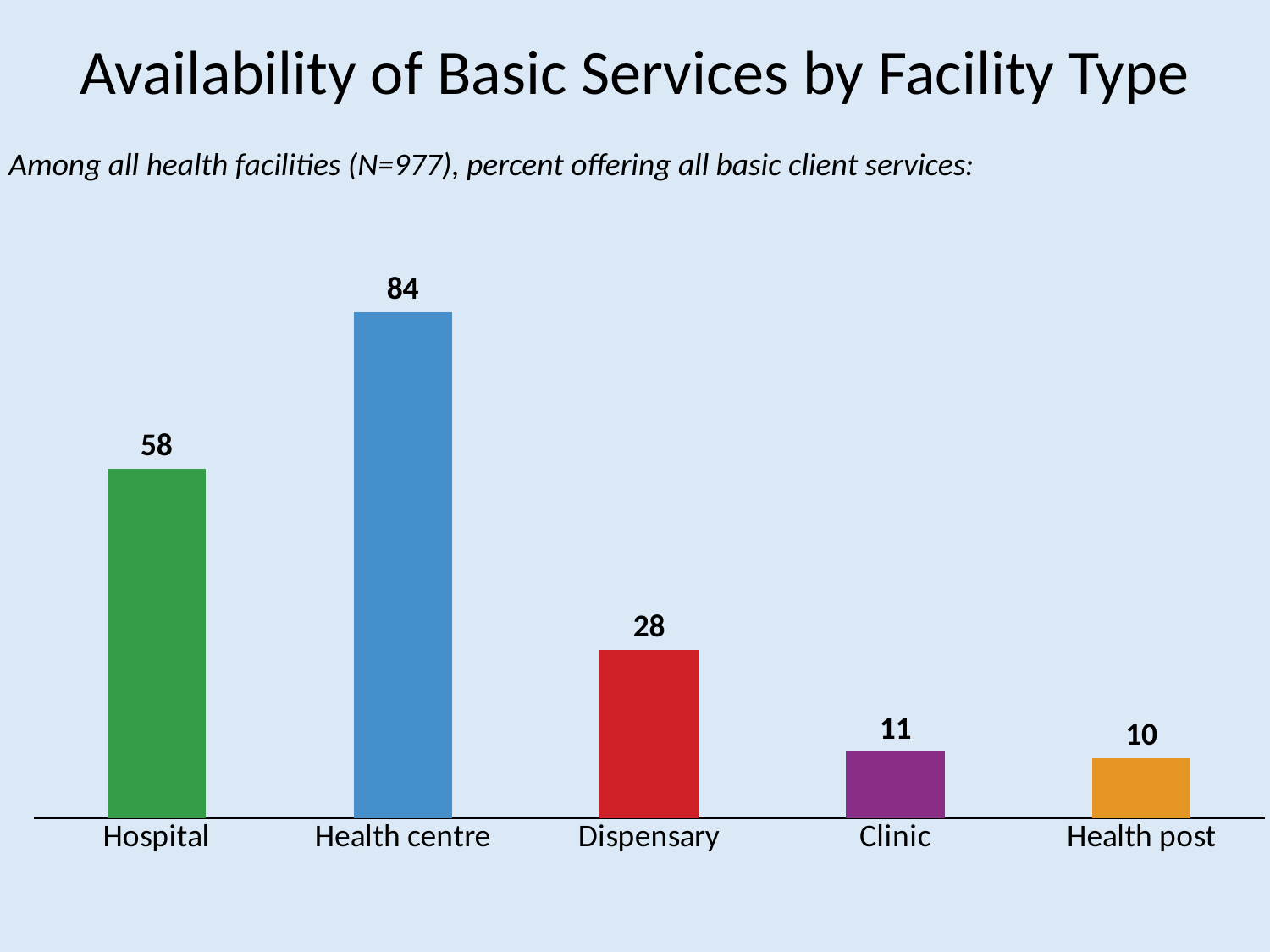

Availability of Basic Services by Facility Type
Among all health facilities (N=977), percent offering all basic client services:

### Chart

| Category | All basic client services |
|---|---|
| Hospital | 58.0 |
| Health centre | 84.0 |
| Dispensary | 28.0 |
| Clinic | 11.0 |
| Health post | 10.0 |